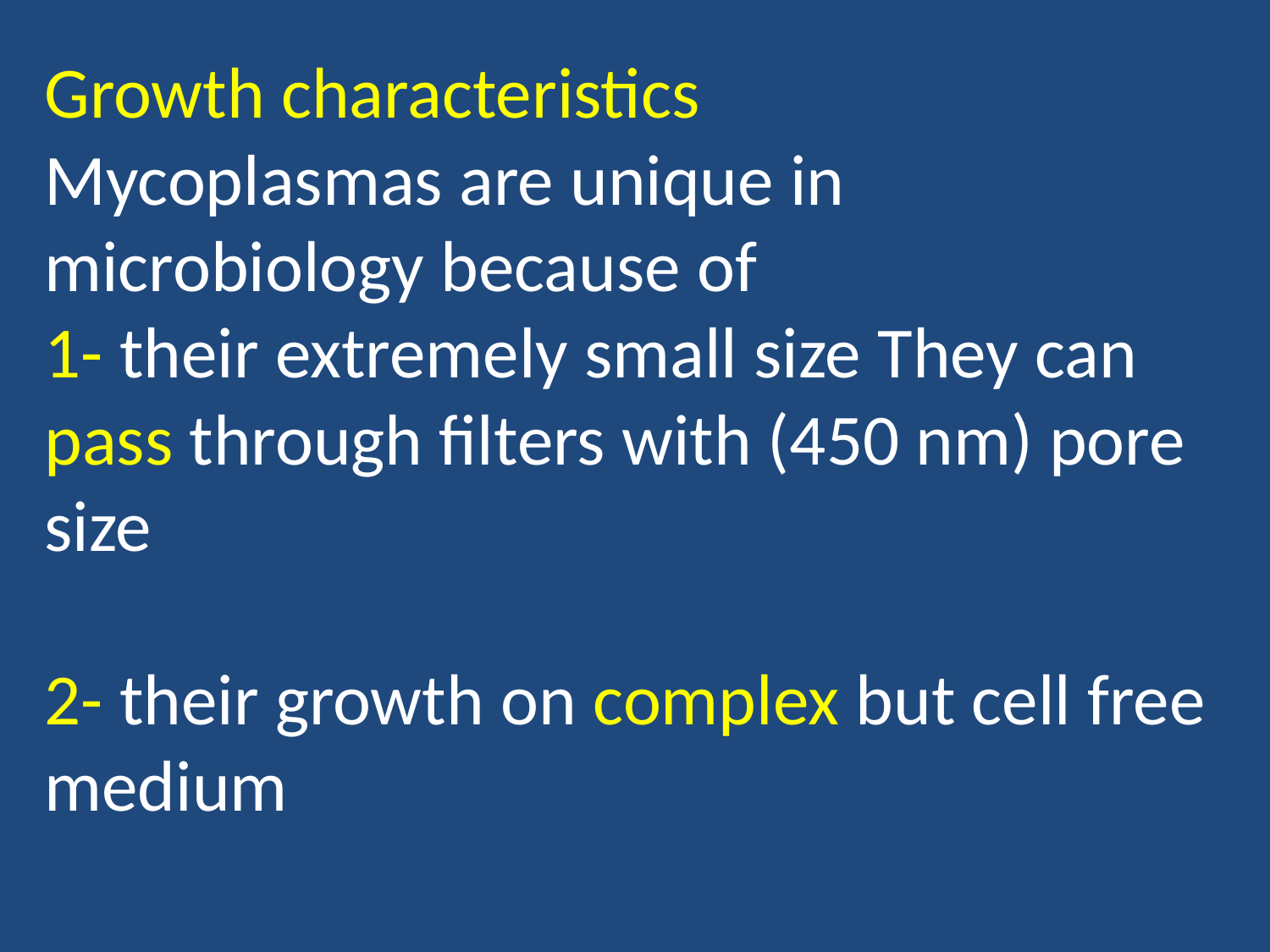

# Growth characteristics Mycoplasmas are unique in microbiology because of 1- their extremely small size They can pass through filters with (450 nm) pore size 2- their growth on complex but cell free medium